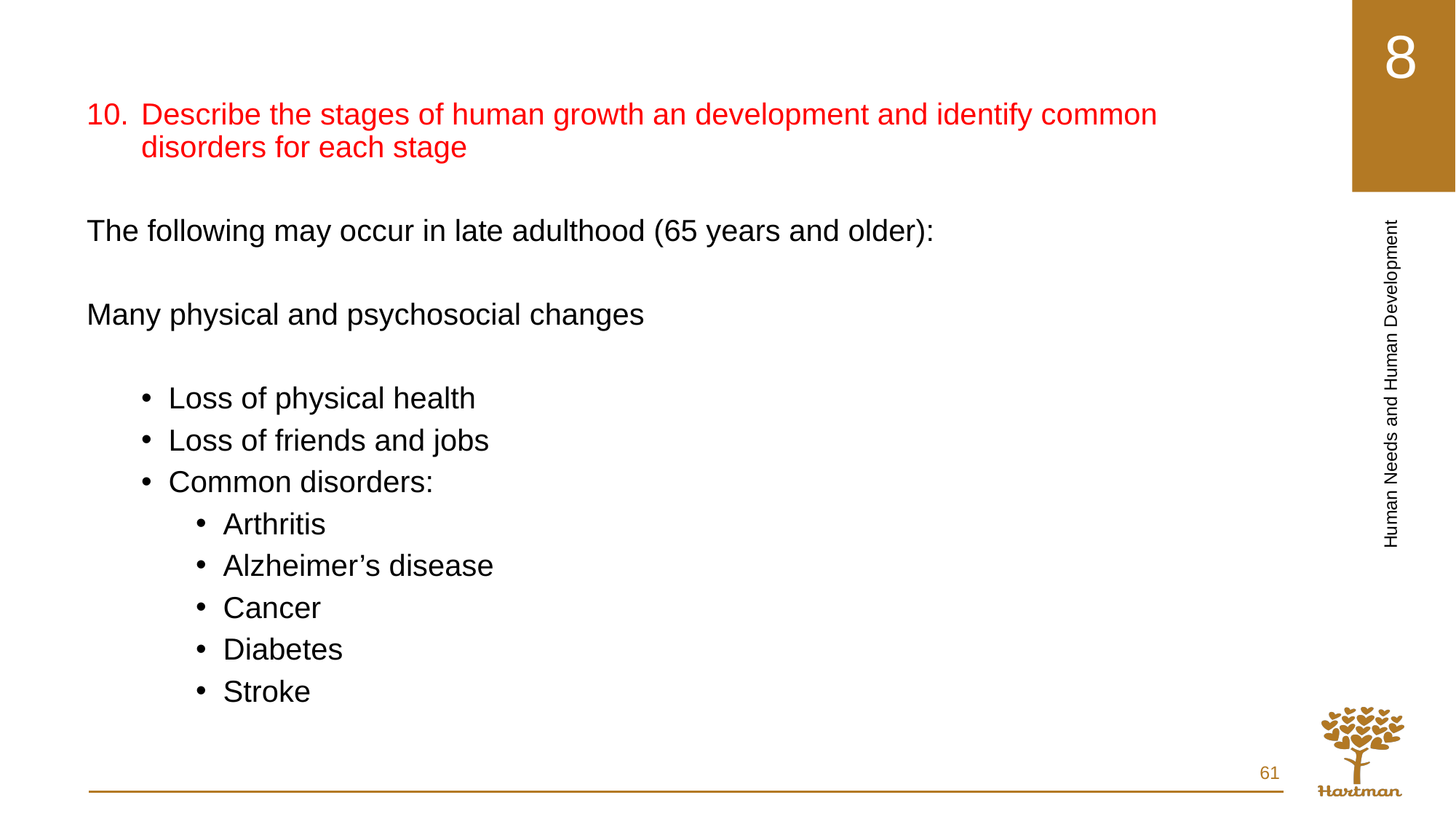

Describe the stages of human growth an development and identify common disorders for each stage

The following may occur in late adulthood (65 years and older):

Many physical and psychosocial changes

Loss of physical health
Loss of friends and jobs
Common disorders:
Arthritis
Alzheimer’s disease
Cancer
Diabetes
Stroke

61